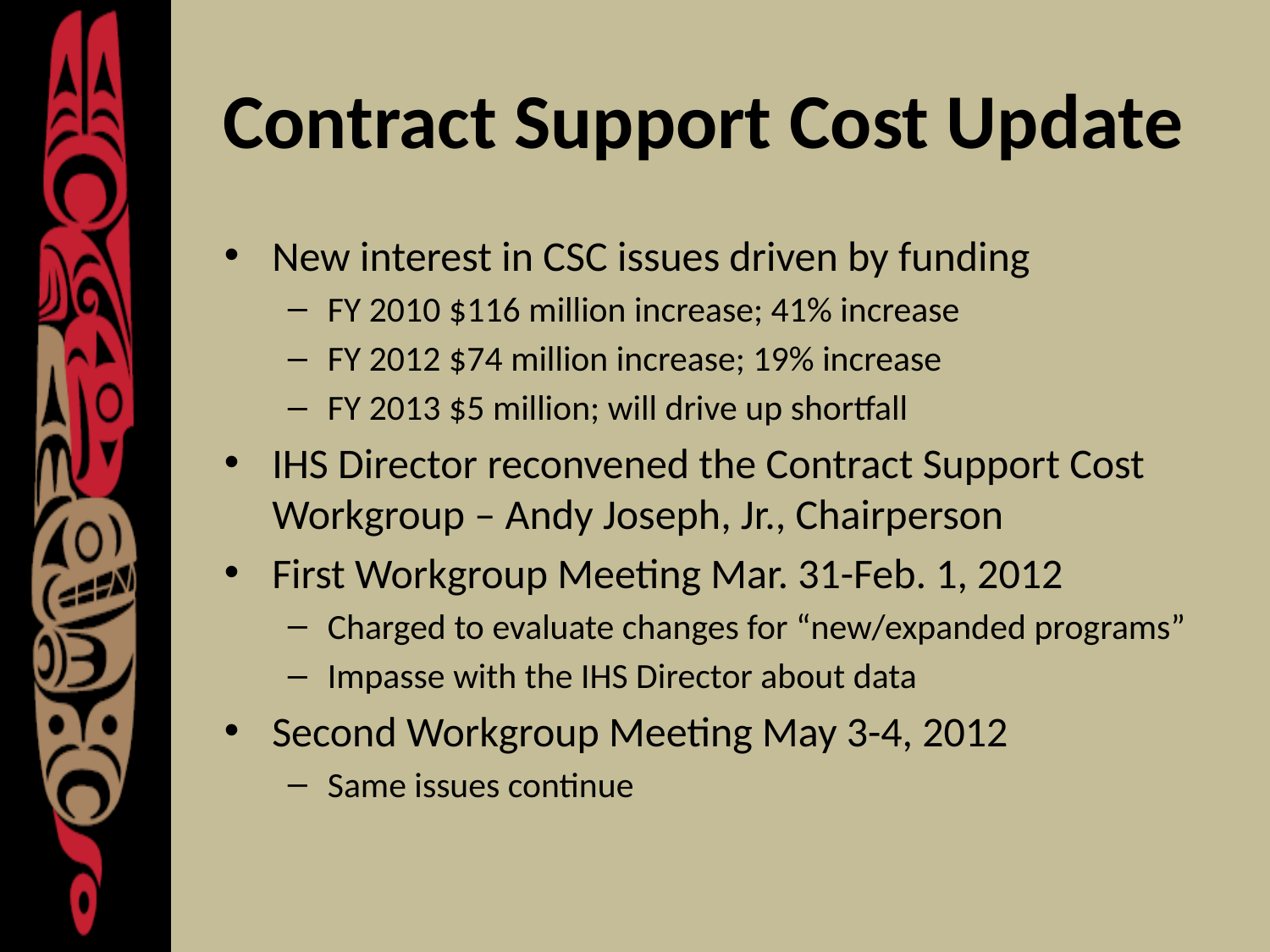

# Contract Support Cost Update
New interest in CSC issues driven by funding
FY 2010 $116 million increase; 41% increase
FY 2012 $74 million increase; 19% increase
FY 2013 $5 million; will drive up shortfall
IHS Director reconvened the Contract Support Cost Workgroup – Andy Joseph, Jr., Chairperson
First Workgroup Meeting Mar. 31-Feb. 1, 2012
Charged to evaluate changes for “new/expanded programs”
Impasse with the IHS Director about data
Second Workgroup Meeting May 3-4, 2012
Same issues continue